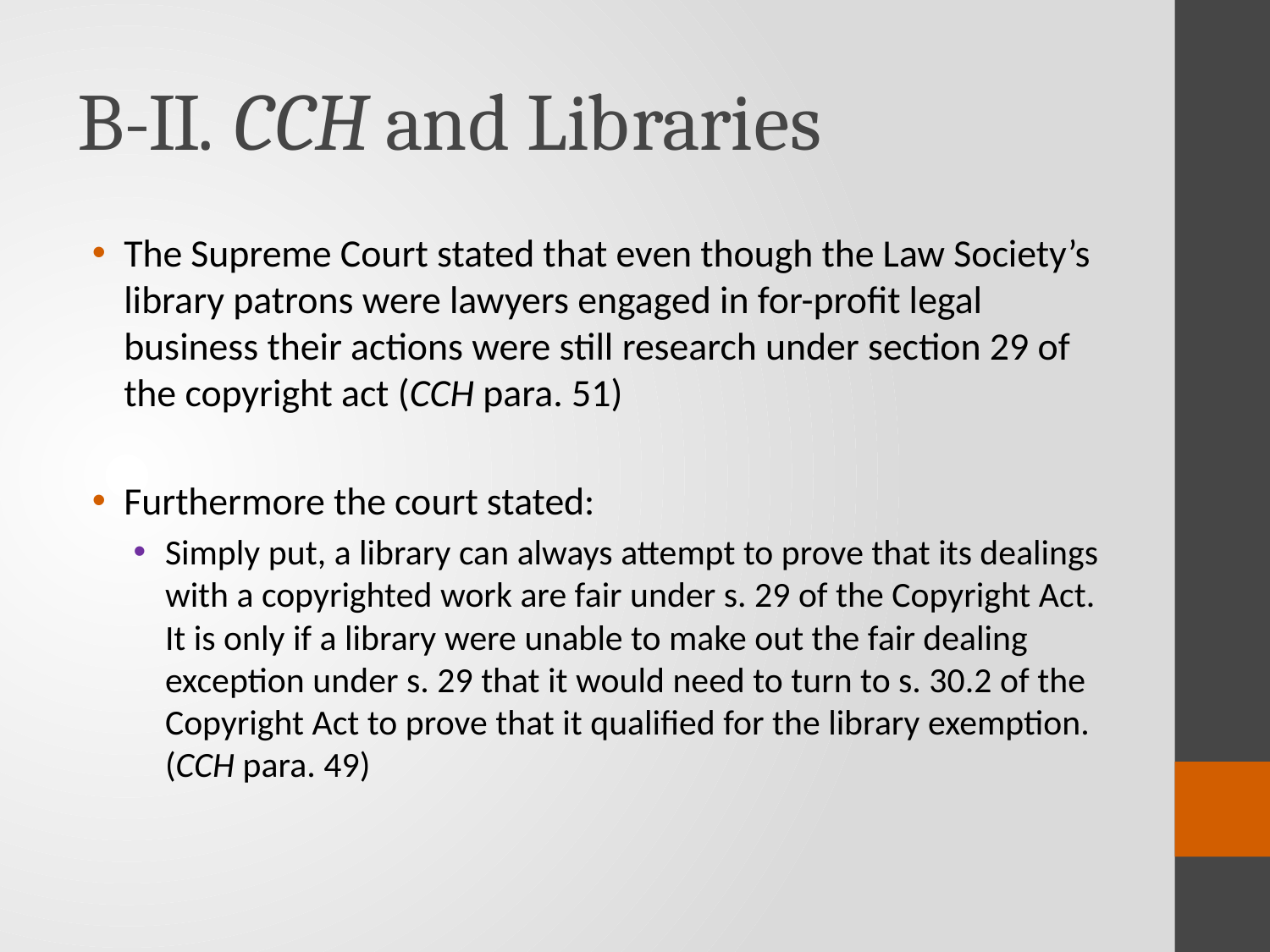

# B-II. CCH and Libraries
The Supreme Court stated that even though the Law Society’s library patrons were lawyers engaged in for-profit legal business their actions were still research under section 29 of the copyright act (CCH para. 51)

Furthermore the court stated:
Simply put, a library can always attempt to prove that its dealings with a copyrighted work are fair under s. 29 of the Copyright Act.  It is only if a library were unable to make out the fair dealing exception under s. 29 that it would need to turn to s. 30.2 of the Copyright Act to prove that it qualified for the library exemption. (CCH para. 49)